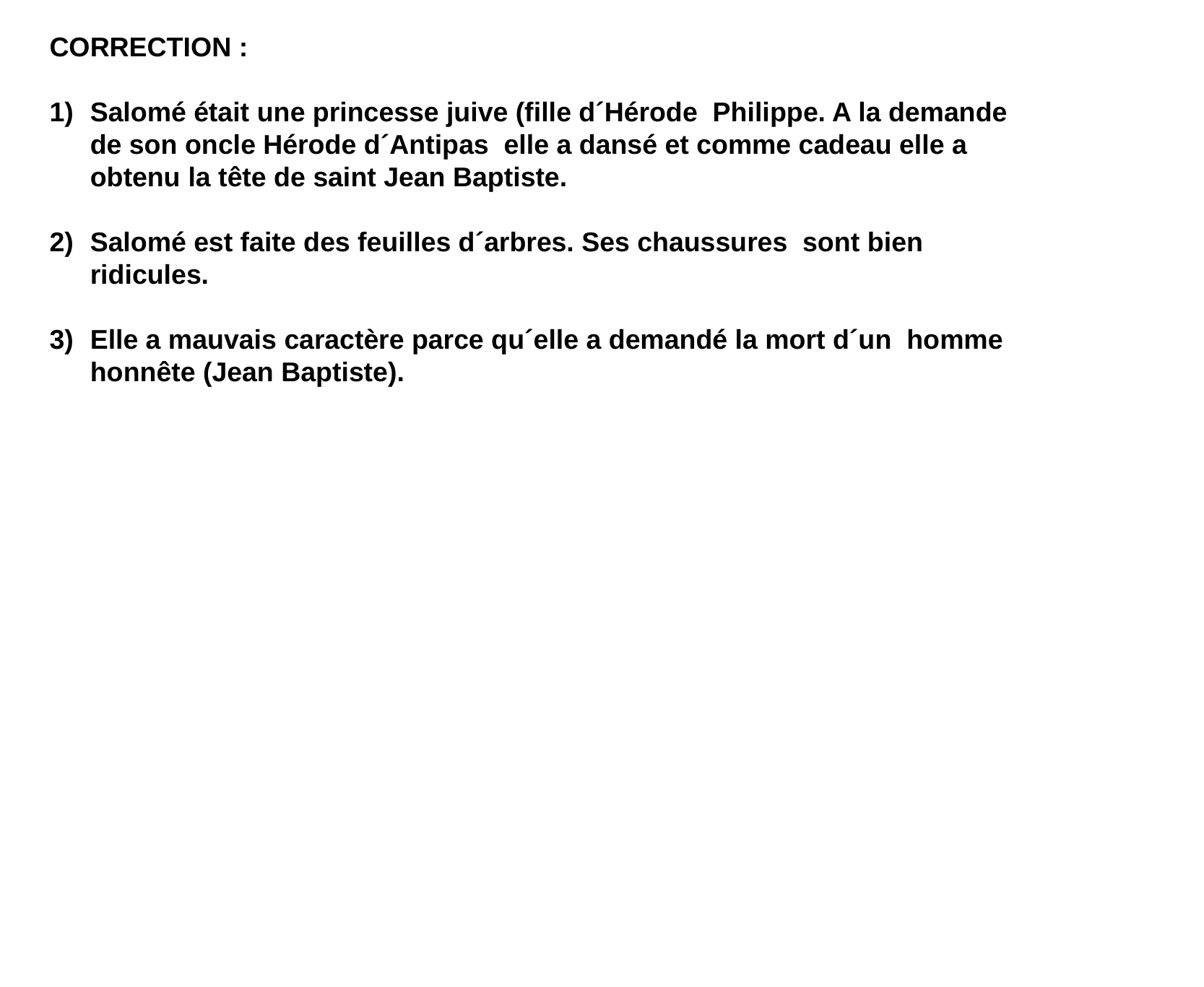

CORRECTION :

Salomé était une princesse juive (fille d´Hérode  Philippe. A la demande de son oncle Hérode d´Antipas  elle a dansé et comme cadeau elle a obtenu la tête de saint Jean Baptiste.

Salomé est faite des feuilles d´arbres. Ses chaussures  sont bien ridicules.

Elle a mauvais caractère parce qu´elle a demandé la mort d´un  homme honnête (Jean Baptiste).